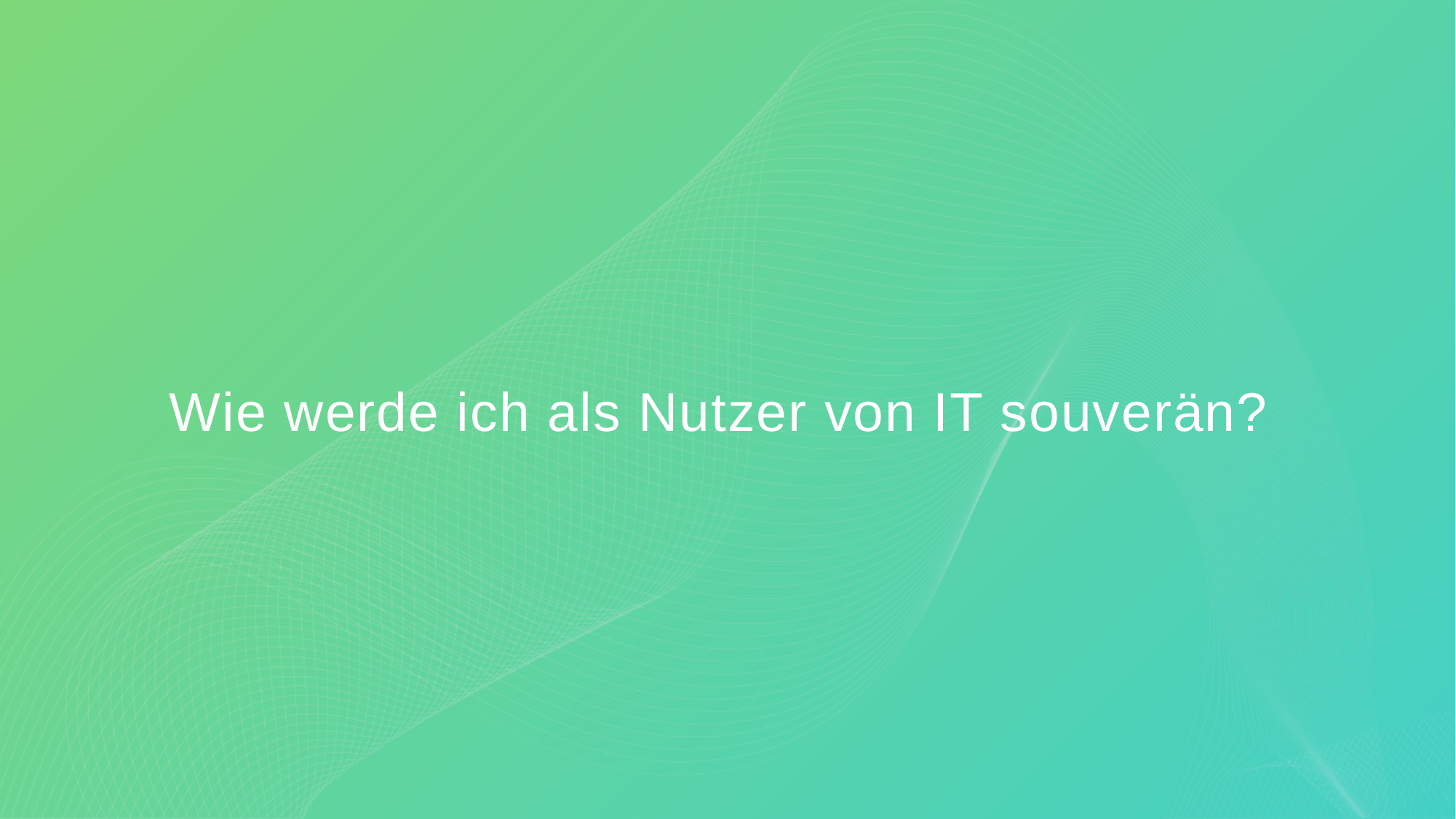

# Wie werde ich als Nutzer von IT souverän?